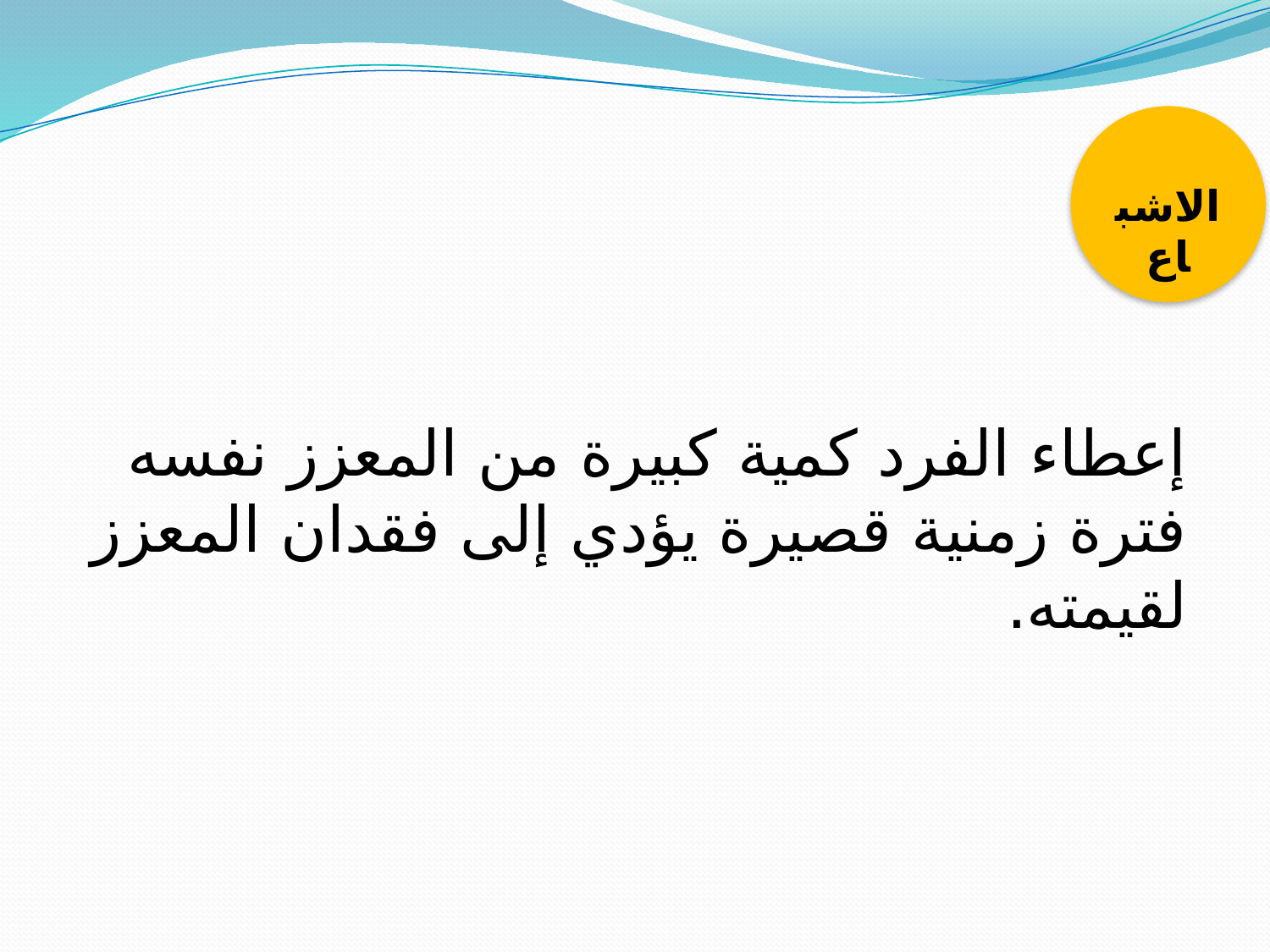

الاشباع

إعطاء الفرد كمية كبيرة من المعزز نفسه فترة زمنية قصيرة يؤدي إلى فقدان المعزز لقيمته.